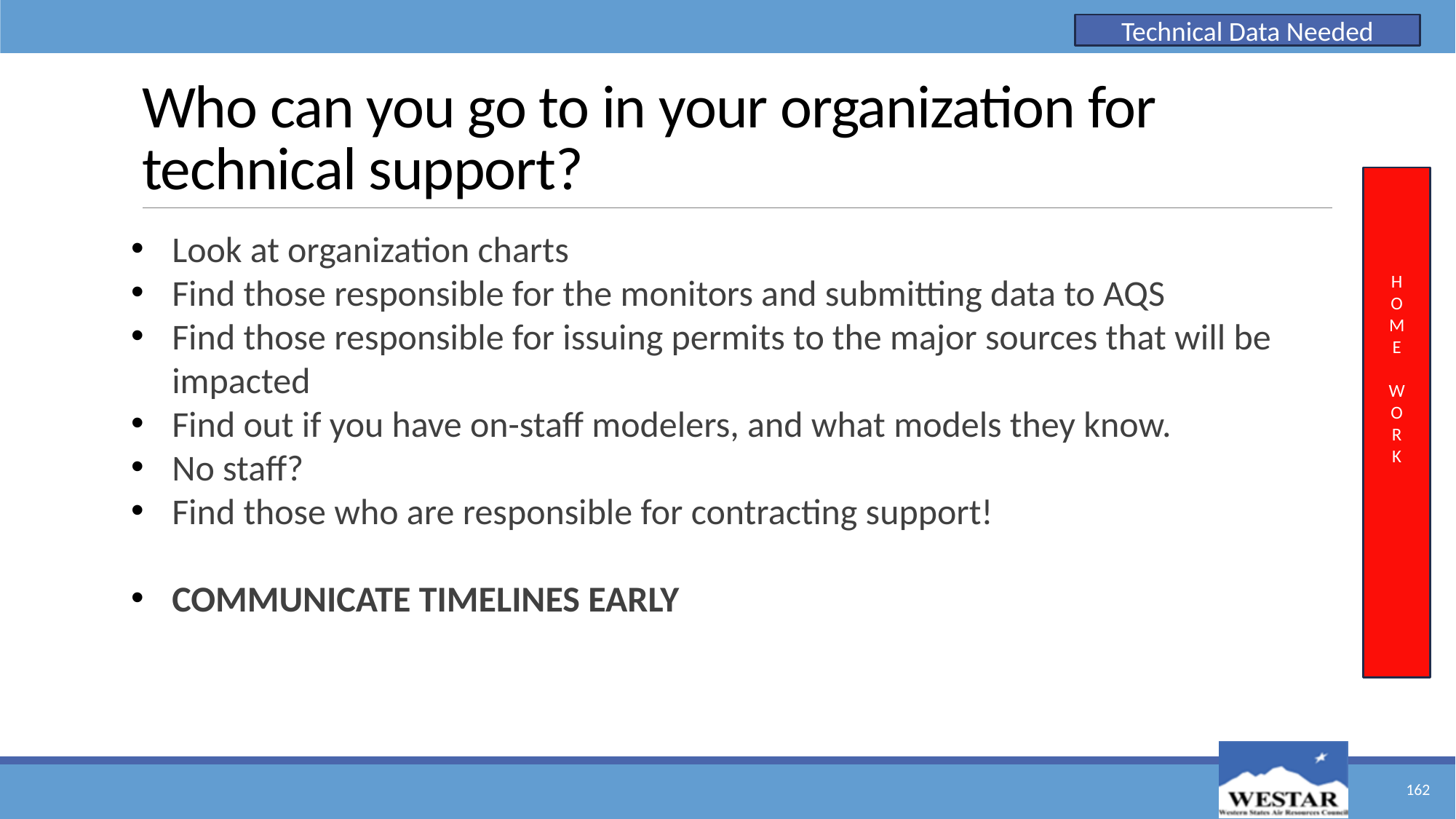

Technical Data Needed
# Who can you go to in your organization for technical support?
H
O
M
E

W
O
R
K

Look at organization charts
Find those responsible for the monitors and submitting data to AQS
Find those responsible for issuing permits to the major sources that will be impacted
Find out if you have on-staff modelers, and what models they know.
No staff?
Find those who are responsible for contracting support!

COMMUNICATE TIMELINES EARLY

162